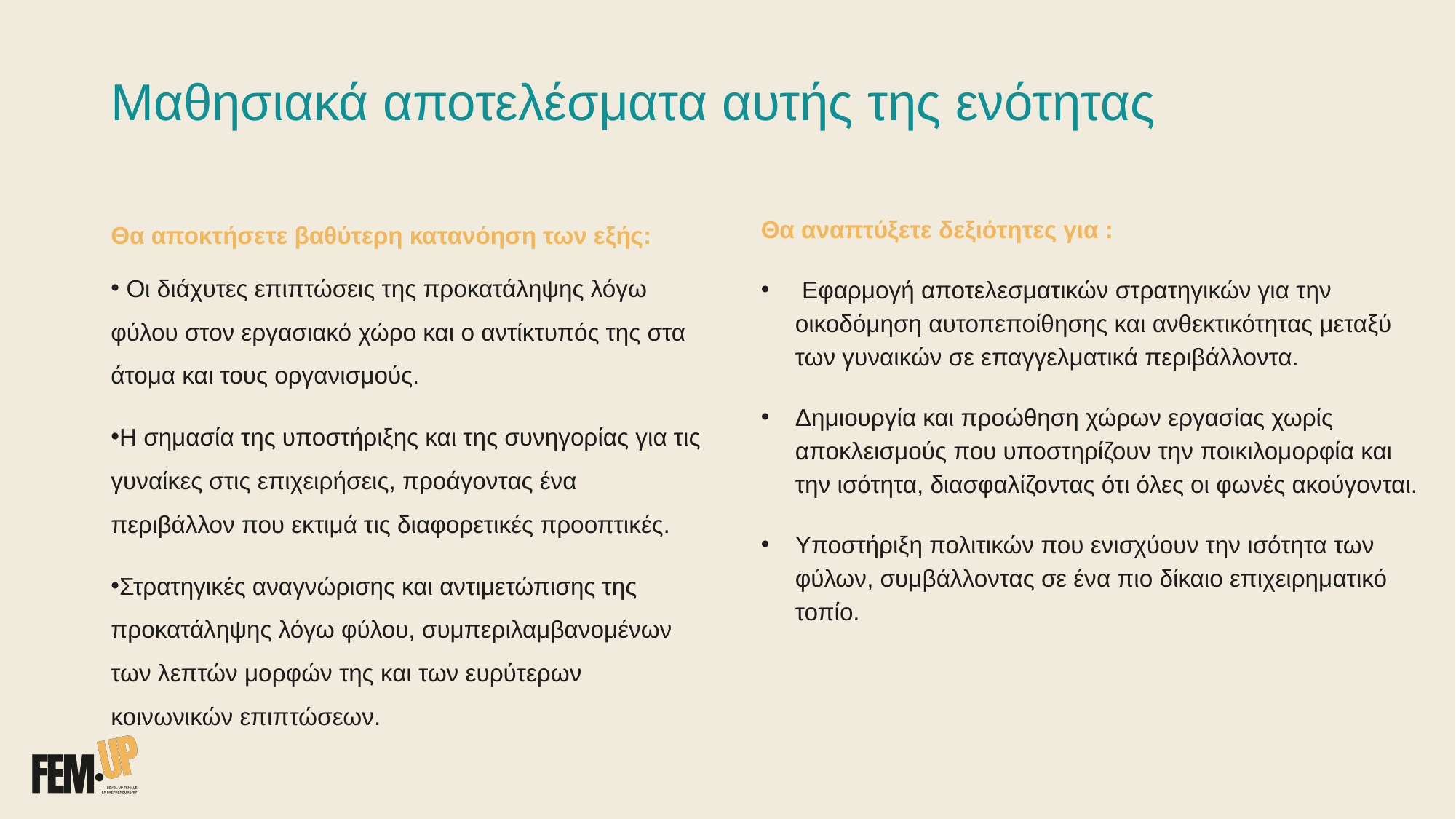

# Μαθησιακά αποτελέσματα αυτής της ενότητας
Θα αναπτύξετε δεξιότητες για :
 Εφαρμογή αποτελεσματικών στρατηγικών για την οικοδόμηση αυτοπεποίθησης και ανθεκτικότητας μεταξύ των γυναικών σε επαγγελματικά περιβάλλοντα.
Δημιουργία και προώθηση χώρων εργασίας χωρίς αποκλεισμούς που υποστηρίζουν την ποικιλομορφία και την ισότητα, διασφαλίζοντας ότι όλες οι φωνές ακούγονται.
Υποστήριξη πολιτικών που ενισχύουν την ισότητα των φύλων, συμβάλλοντας σε ένα πιο δίκαιο επιχειρηματικό τοπίο.

Θα αποκτήσετε βαθύτερη κατανόηση των εξής:
 Οι διάχυτες επιπτώσεις της προκατάληψης λόγω φύλου στον εργασιακό χώρο και ο αντίκτυπός της στα άτομα και τους οργανισμούς.
Η σημασία της υποστήριξης και της συνηγορίας για τις γυναίκες στις επιχειρήσεις, προάγοντας ένα περιβάλλον που εκτιμά τις διαφορετικές προοπτικές.
Στρατηγικές αναγνώρισης και αντιμετώπισης της προκατάληψης λόγω φύλου, συμπεριλαμβανομένων των λεπτών μορφών της και των ευρύτερων κοινωνικών επιπτώσεων.